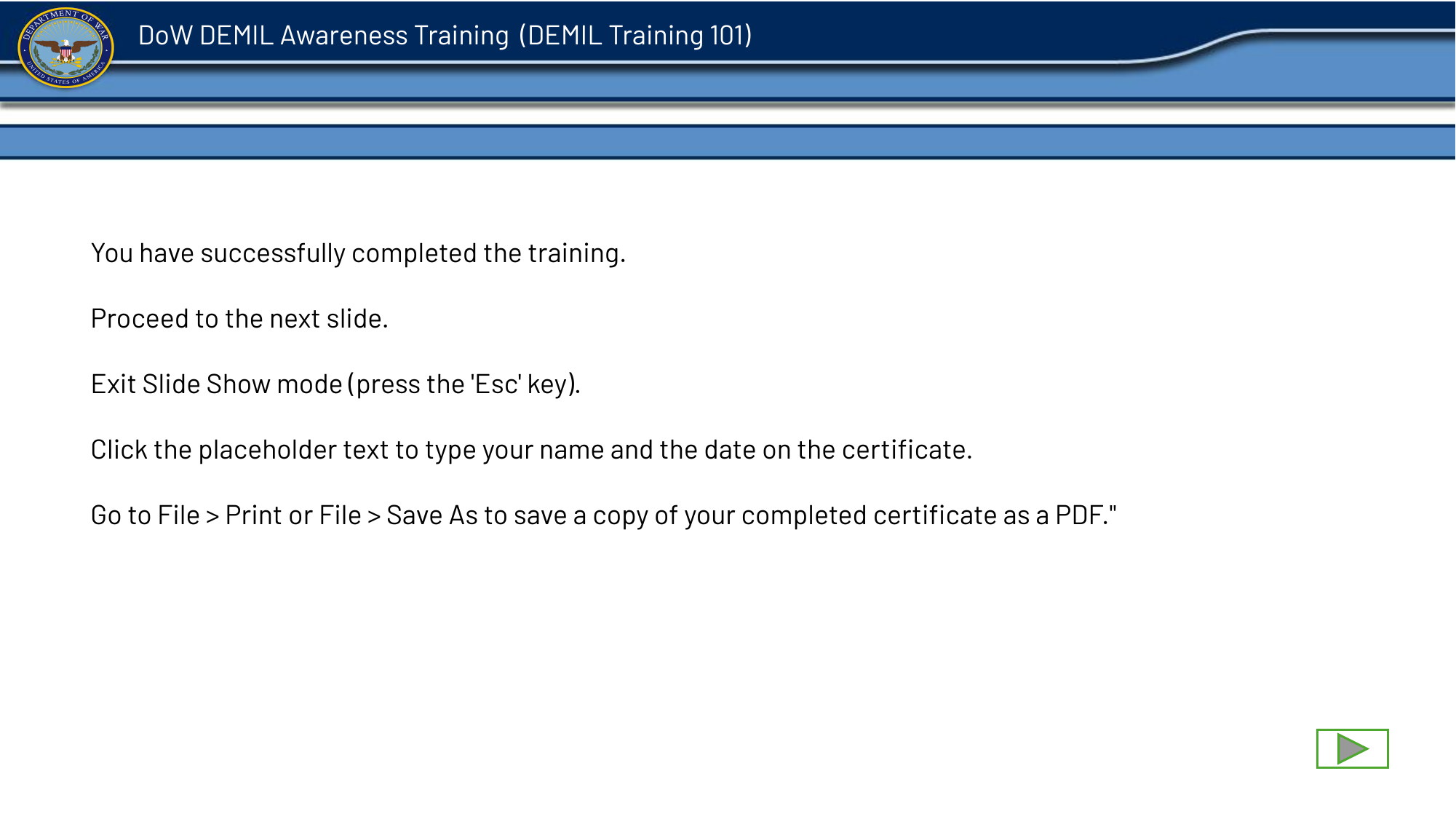

You have successfully completed the training.

Proceed to the next slide.

Exit Slide Show mode (press the 'Esc' key).

Click the placeholder text to type your name and the date on the certificate.

Go to File > Print or File > Save As to save a copy of your completed certificate as a PDF."